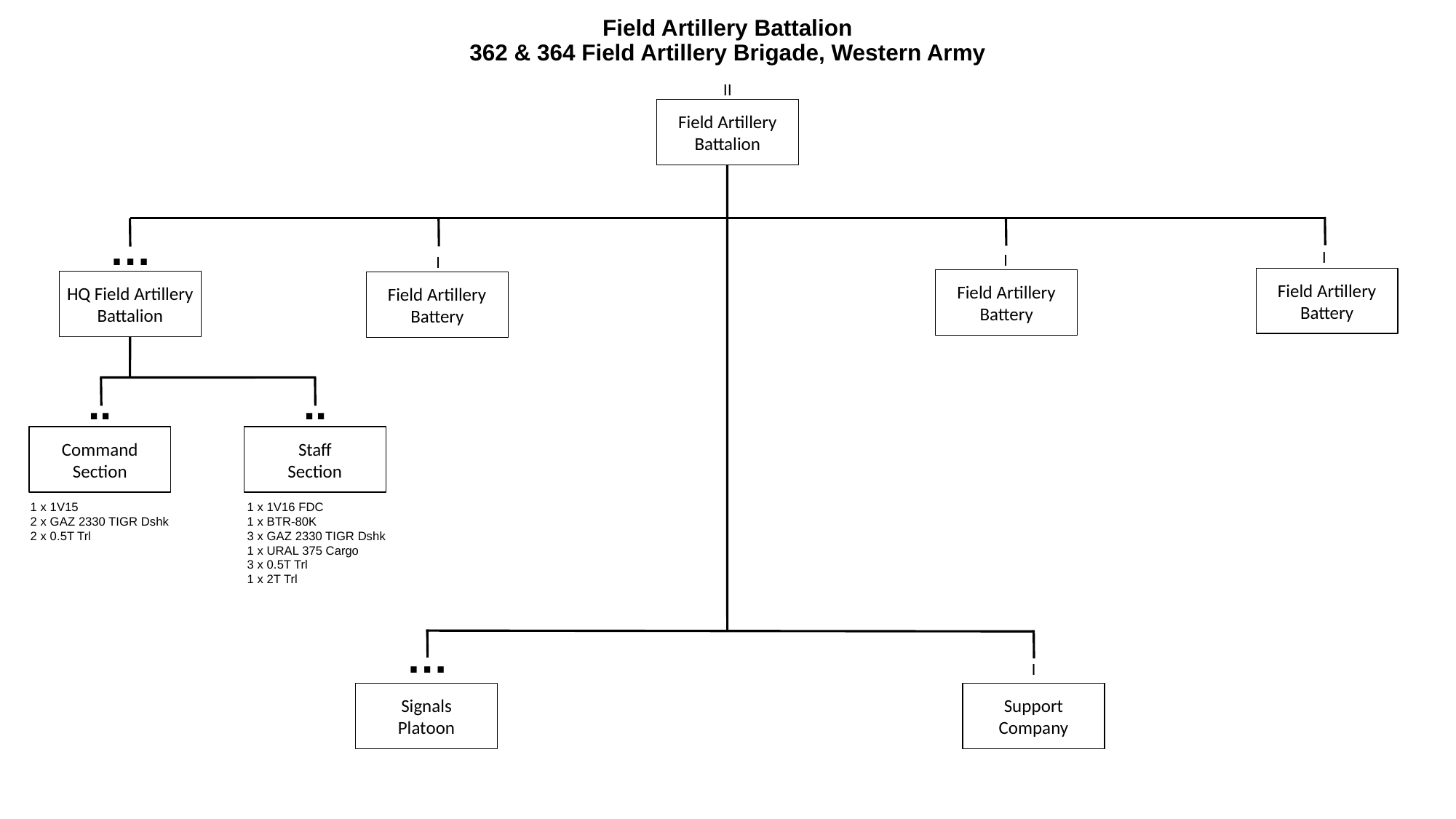

# Field Artillery Battalion 362 & 364 Field Artillery Brigade, Western Army
II
Field Artillery Battalion
…
I
I
I
Field Artillery Battery
Field Artillery Battery
HQ Field Artillery
Battalion
Field Artillery Battery
..
..
Command
Section
Staff
Section
1 x 1V15
2 x GAZ 2330 TIGR Dshk
2 x 0.5T Trl
1 x 1V16 FDC
1 x BTR-80K
3 x GAZ 2330 TIGR Dshk
1 x URAL 375 Cargo
3 x 0.5T Trl
1 x 2T Trl
…
I
Signals
Platoon
Support
Company